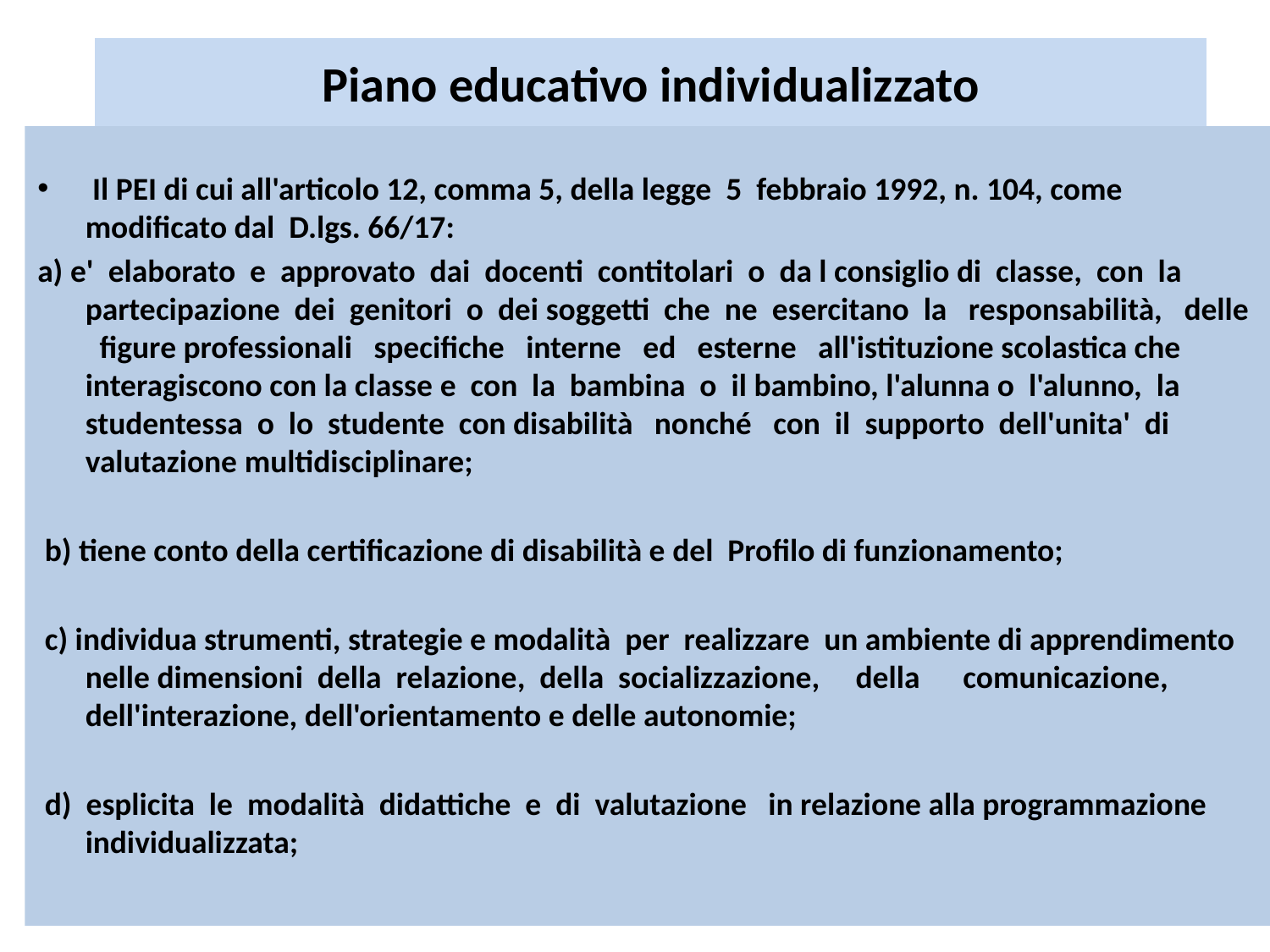

# Piano educativo individualizzato

 Il PEI di cui all'articolo 12, comma 5, della legge  5  febbraio 1992, n. 104, come modificato dal  D.lgs. 66/17:
a) e'  elaborato  e  approvato  dai  docenti  contitolari  o  da l consiglio di  classe,  con  la  partecipazione  dei  genitori  o  dei soggetti  che  ne  esercitano  la   responsabilità,   delle   figure professionali   specifiche   interne   ed   esterne   all'istituzione scolastica che interagiscono con la classe e  con  la  bambina  o  il bambino, l'alunna o  l'alunno,  la  studentessa  o  lo  studente  con disabilità   nonché   con  il  supporto  dell'unita'  di  valutazione multidisciplinare;

 b) tiene conto della certificazione di disabilità e del  Profilo di funzionamento;

 c) individua strumenti, strategie e modalità  per  realizzare  un ambiente di apprendimento nelle dimensioni  della  relazione,  della  socializzazione,     della      comunicazione,      dell'interazione, dell'orientamento e delle autonomie;

 d)  esplicita  le  modalità  didattiche  e  di  valutazione   in relazione alla programmazione individualizzata;